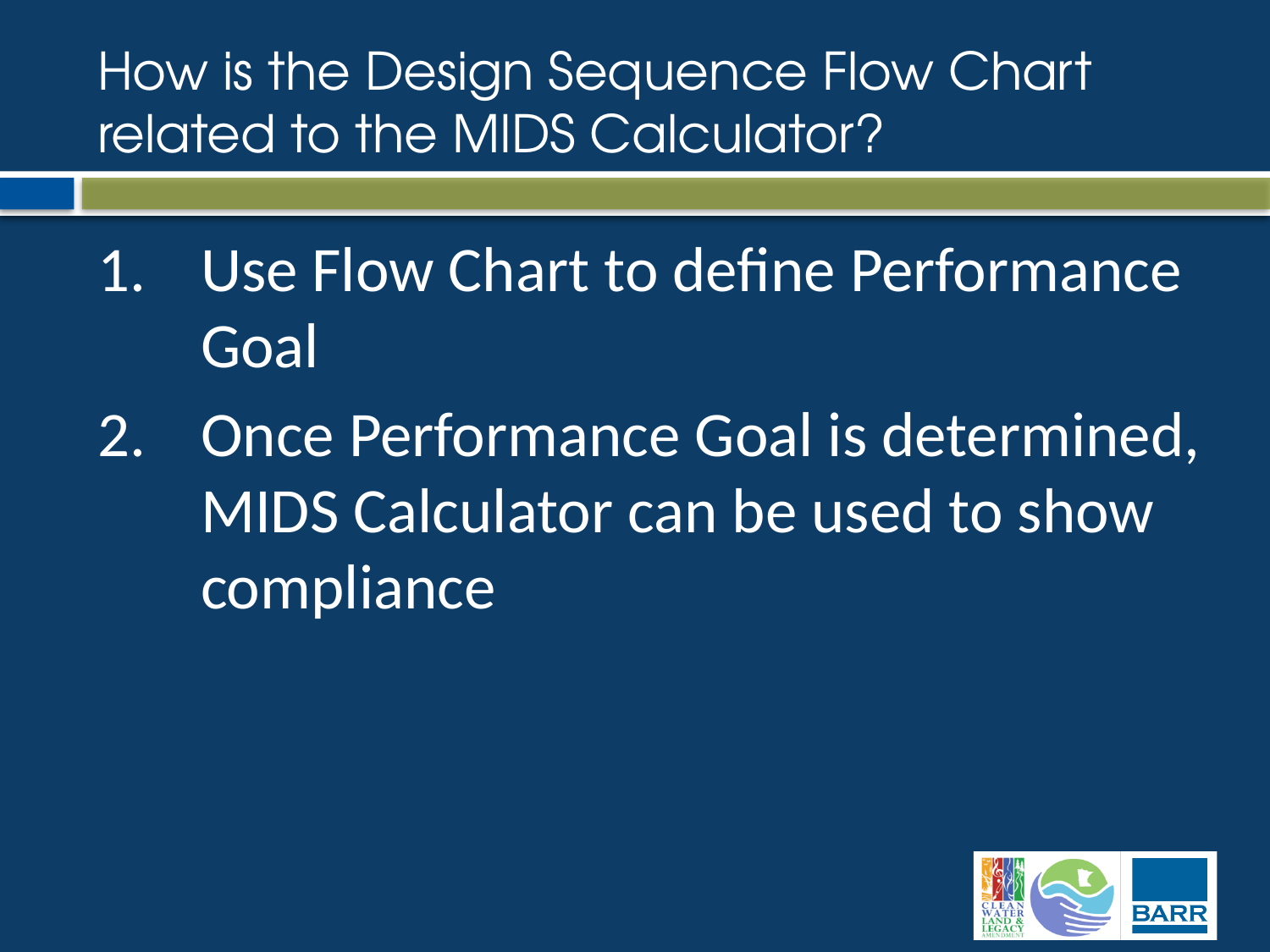

# How is the Design Sequence Flow Chart related to the MIDS Calculator?
Use Flow Chart to define Performance Goal
Once Performance Goal is determined, MIDS Calculator can be used to show compliance